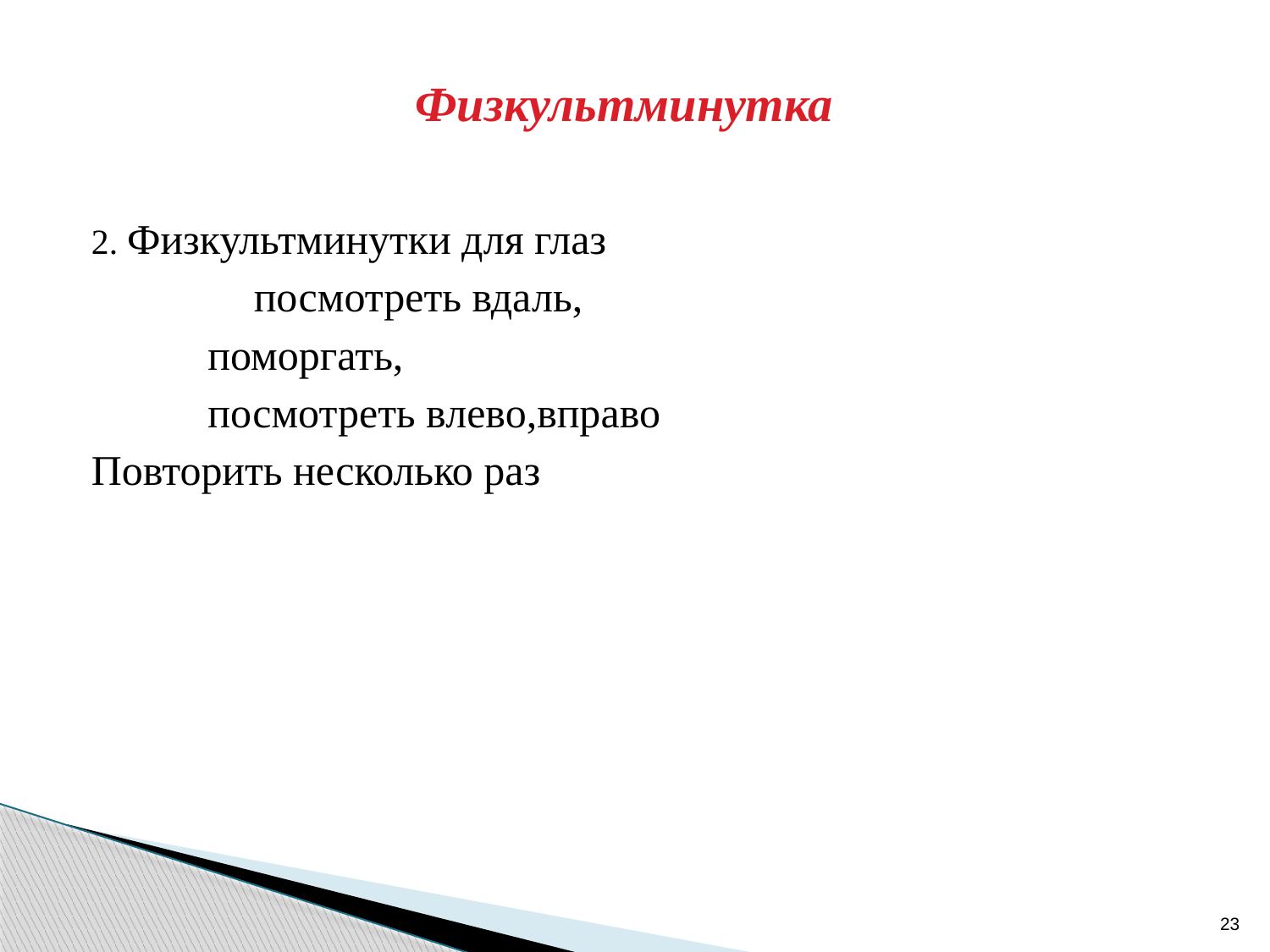

# Физкультминутка
2. Физкультминутки для глаз
		посмотреть вдаль,
           поморгать,
           посмотреть влево,вправо
Повторить несколько раз
23